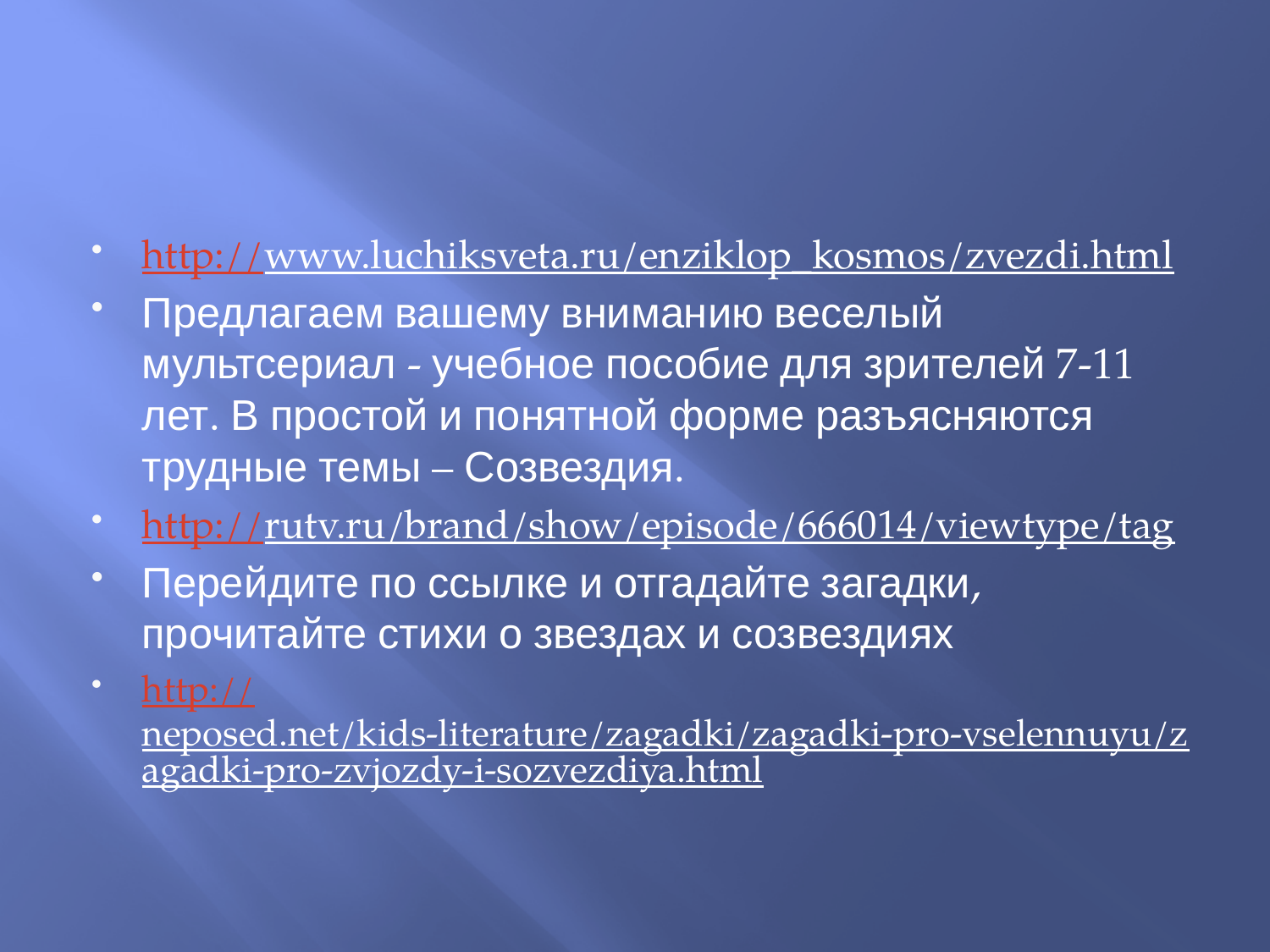

#
http://www.luchiksveta.ru/enziklop_kosmos/zvezdi.html
Предлагаем вашему вниманию веселый мультсериал - учебное пособие для зрителей 7-11 лет. В простой и понятной форме разъясняются трудные темы – Созвездия.
http://rutv.ru/brand/show/episode/666014/viewtype/tag
Перейдите по ссылке и отгадайте загадки, прочитайте стихи о звездах и созвездиях
http://neposed.net/kids-literature/zagadki/zagadki-pro-vselennuyu/zagadki-pro-zvjozdy-i-sozvezdiya.html